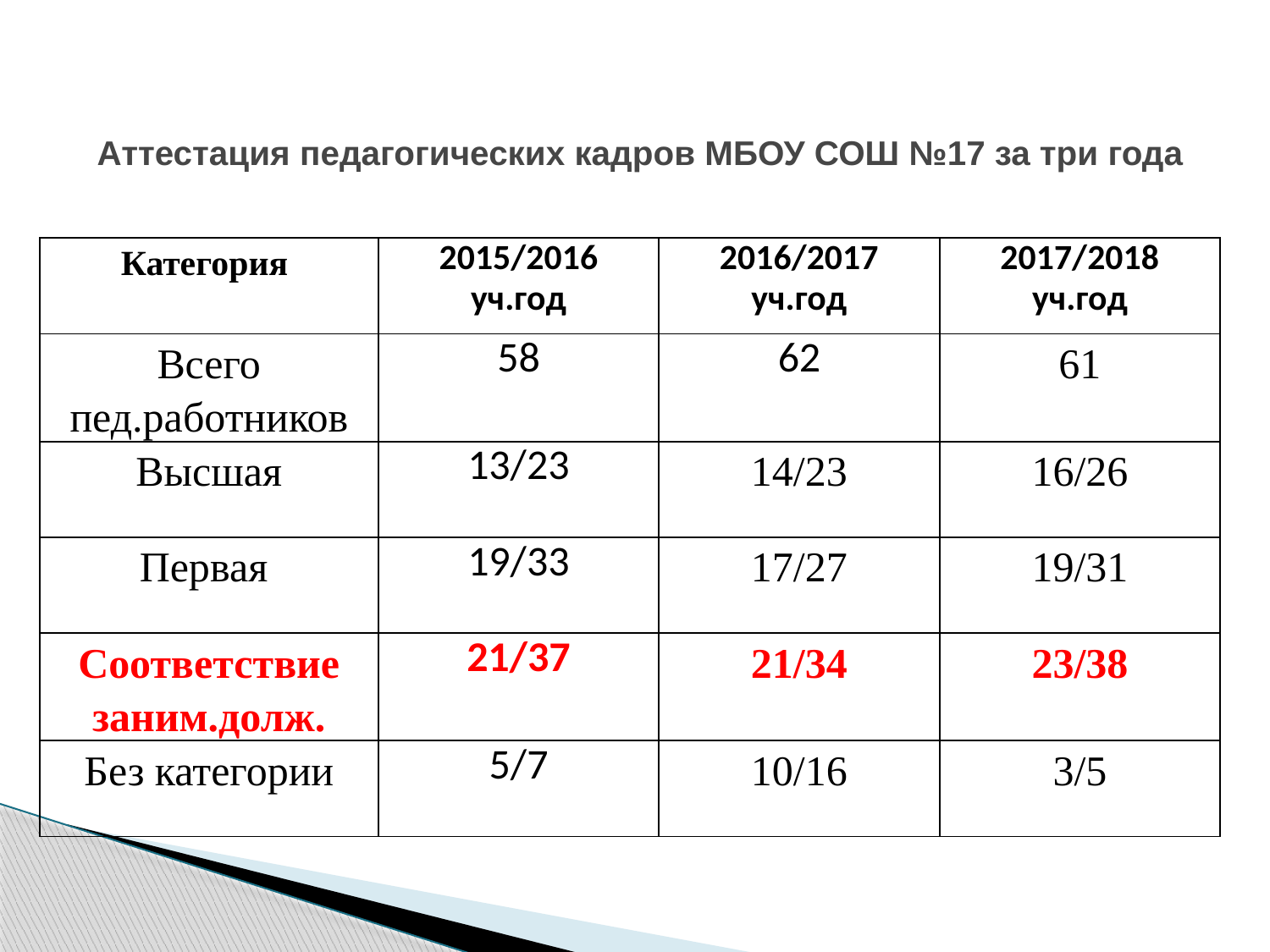

# Аттестация педагогических кадров МБОУ СОШ №17 за три года
| Категория | 2015/2016 уч.год | 2016/2017 уч.год | 2017/2018 уч.год |
| --- | --- | --- | --- |
| Всего пед.работников | 58 | 62 | 61 |
| Высшая | 13/23 | 14/23 | 16/26 |
| Первая | 19/33 | 17/27 | 19/31 |
| Соответствие заним.долж. | 21/37 | 21/34 | 23/38 |
| Без категории | 5/7 | 10/16 | 3/5 |